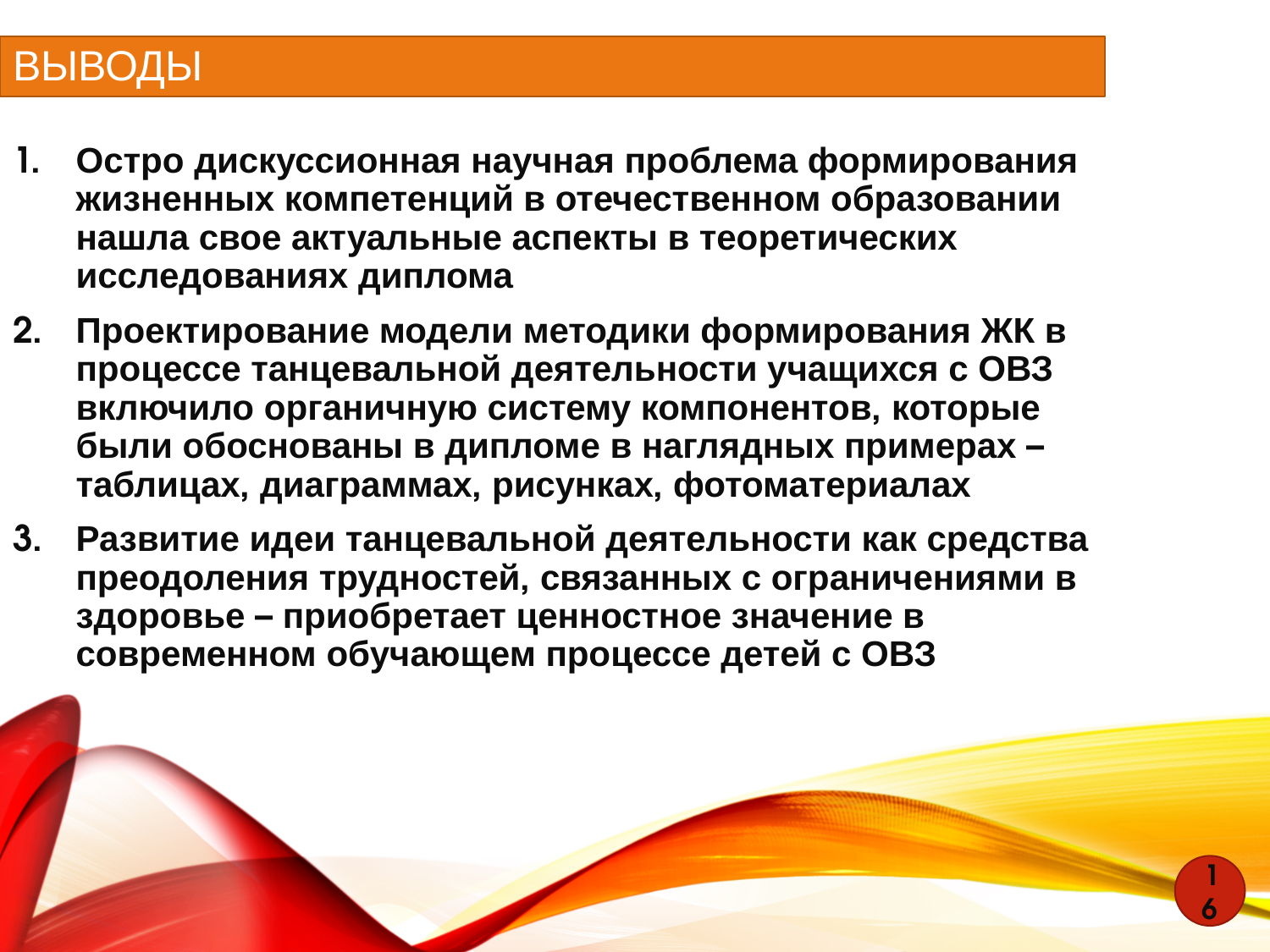

# выводы
Остро дискуссионная научная проблема формирования жизненных компетенций в отечественном образовании нашла свое актуальные аспекты в теоретических исследованиях диплома
Проектирование модели методики формирования ЖК в процессе танцевальной деятельности учащихся с ОВЗ включило органичную систему компонентов, которые были обоснованы в дипломе в наглядных примерах – таблицах, диаграммах, рисунках, фотоматериалах
Развитие идеи танцевальной деятельности как средства преодоления трудностей, связанных с ограничениями в здоровье – приобретает ценностное значение в современном обучающем процессе детей с ОВЗ

16